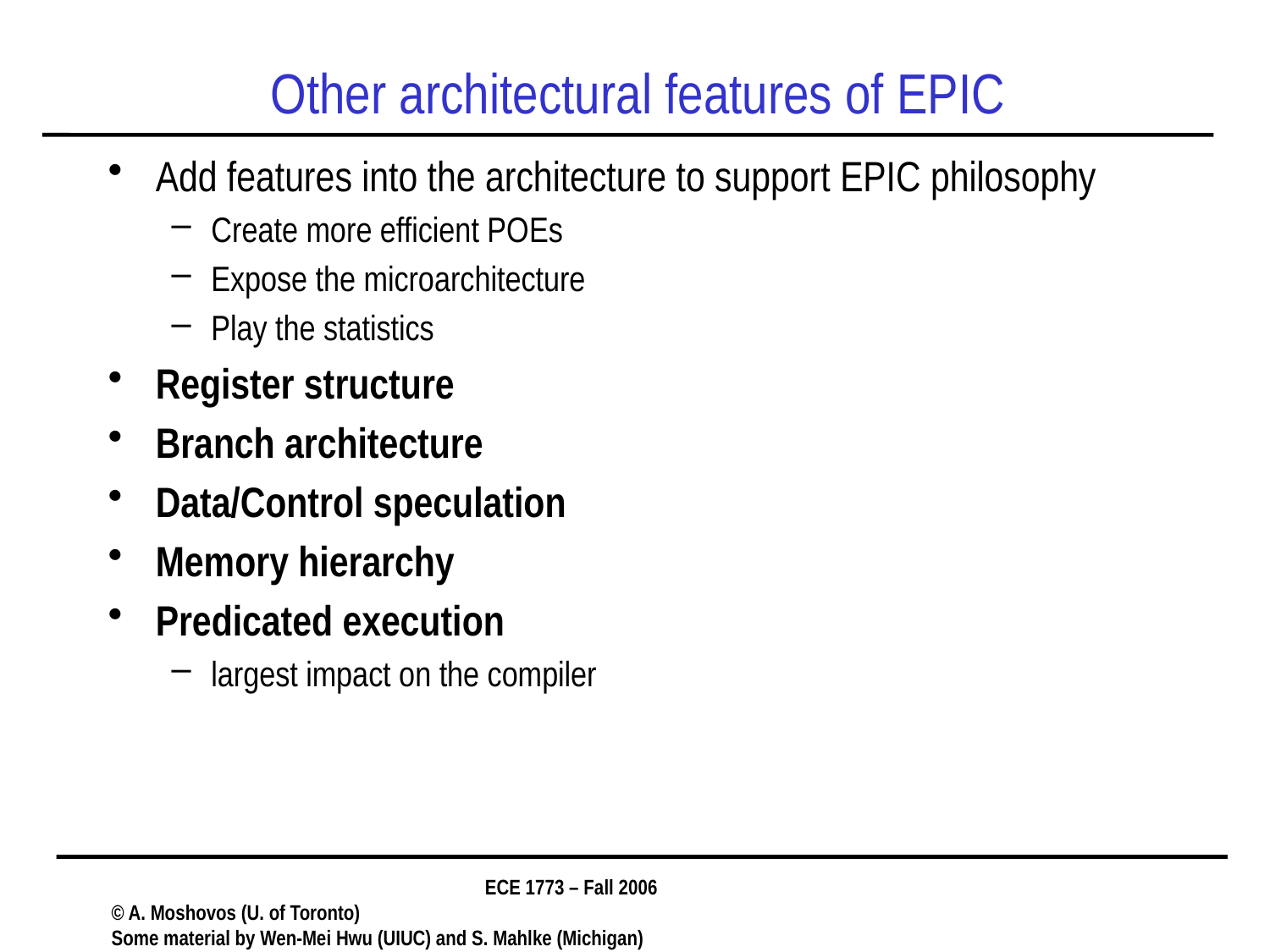

# Other architectural features of EPIC
Add features into the architecture to support EPIC philosophy
Create more efficient POEs
Expose the microarchitecture
Play the statistics
Register structure
Branch architecture
Data/Control speculation
Memory hierarchy
Predicated execution
largest impact on the compiler

ECE 1773 – Fall 2006
© A. Moshovos (U. of Toronto)
Some material by Wen-Mei Hwu (UIUC) and S. Mahlke (Michigan)